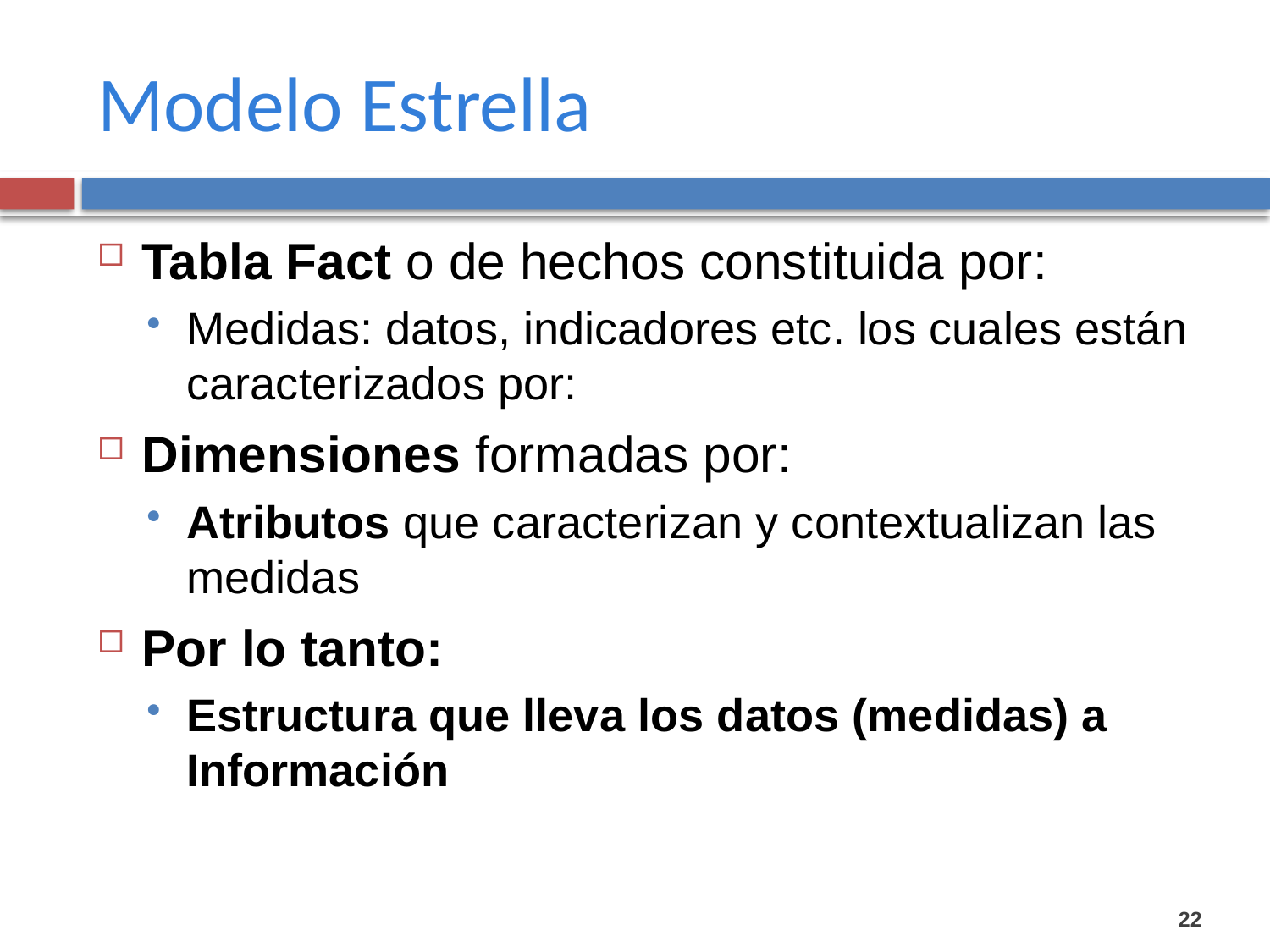

# Modelo Estrella
Tabla Fact o de hechos constituida por:
Medidas: datos, indicadores etc. los cuales están caracterizados por:
Dimensiones formadas por:
Atributos que caracterizan y contextualizan las medidas
Por lo tanto:
Estructura que lleva los datos (medidas) a Información
22